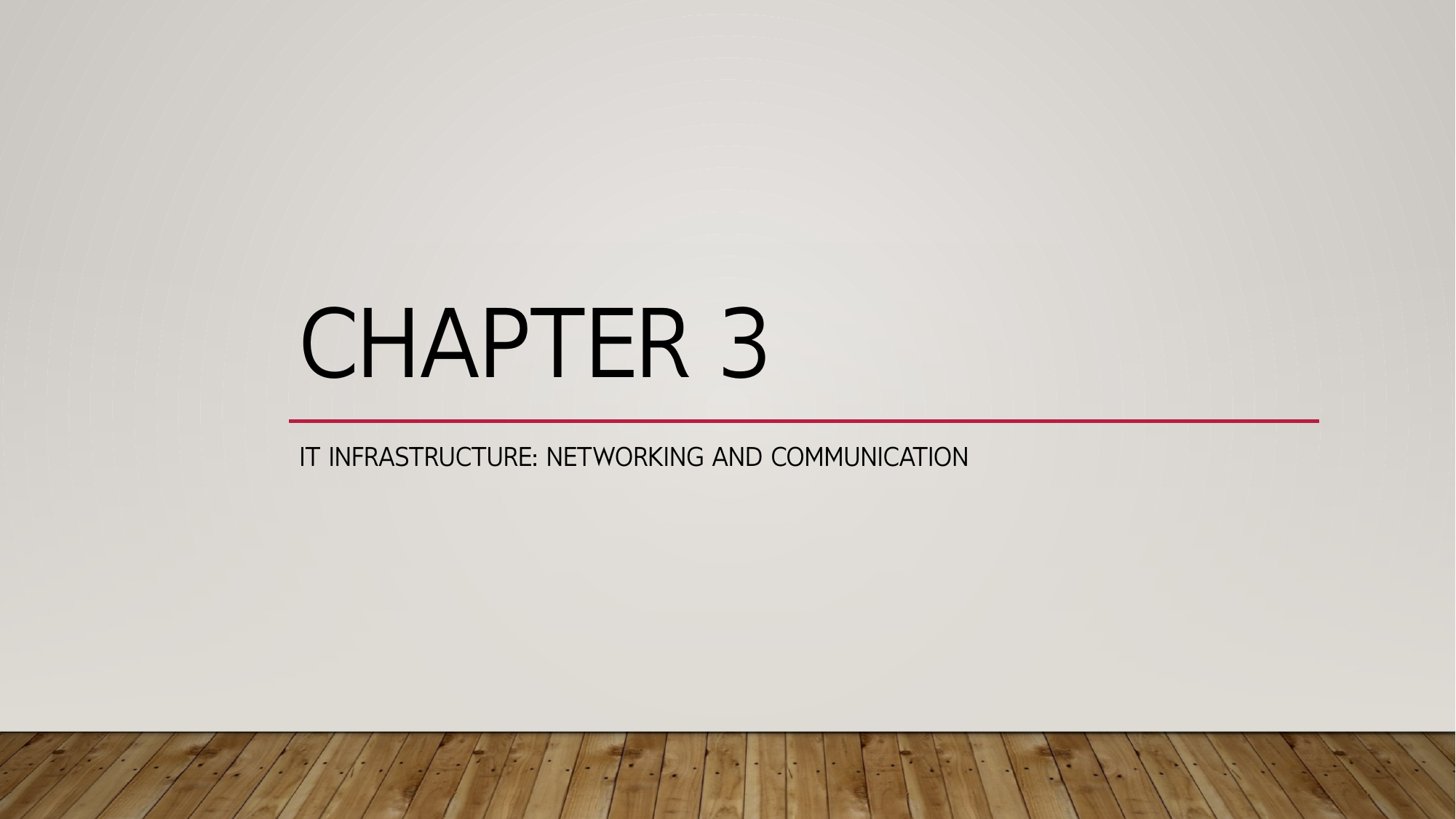

# Chapter 3
IT Infrastructure: networking and communication